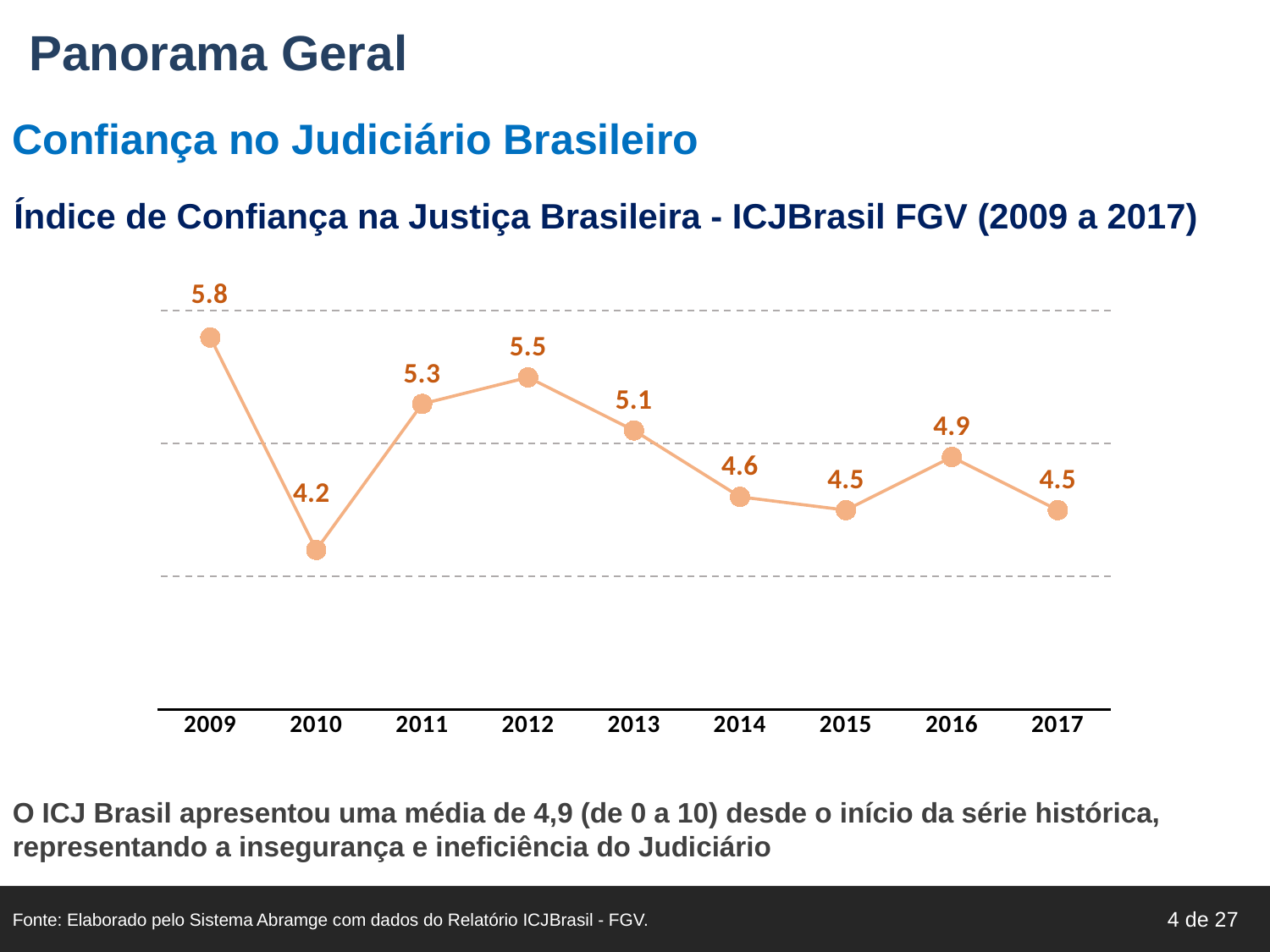

Panorama Geral
Confiança no Judiciário Brasileiro
Índice de Confiança na Justiça Brasileira - ICJBrasil FGV (2009 a 2017)

### Chart

| Category | ICJ Brasil - FGV |
|---|---|
| 2009 | 5.8 |
| 2010 | 4.2 |
| 2011 | 5.3 |
| 2012 | 5.5 |
| 2013 | 5.1 |
| 2014 | 4.6 |
| 2015 | 4.5 |
| 2016 | 4.9 |
| 2017 | 4.5 |
O ICJ Brasil apresentou uma média de 4,9 (de 0 a 10) desde o início da série histórica, representando a insegurança e ineficiência do Judiciário
Fonte: Elaborado pelo Sistema Abramge com dados do Relatório ICJBrasil - FGV.